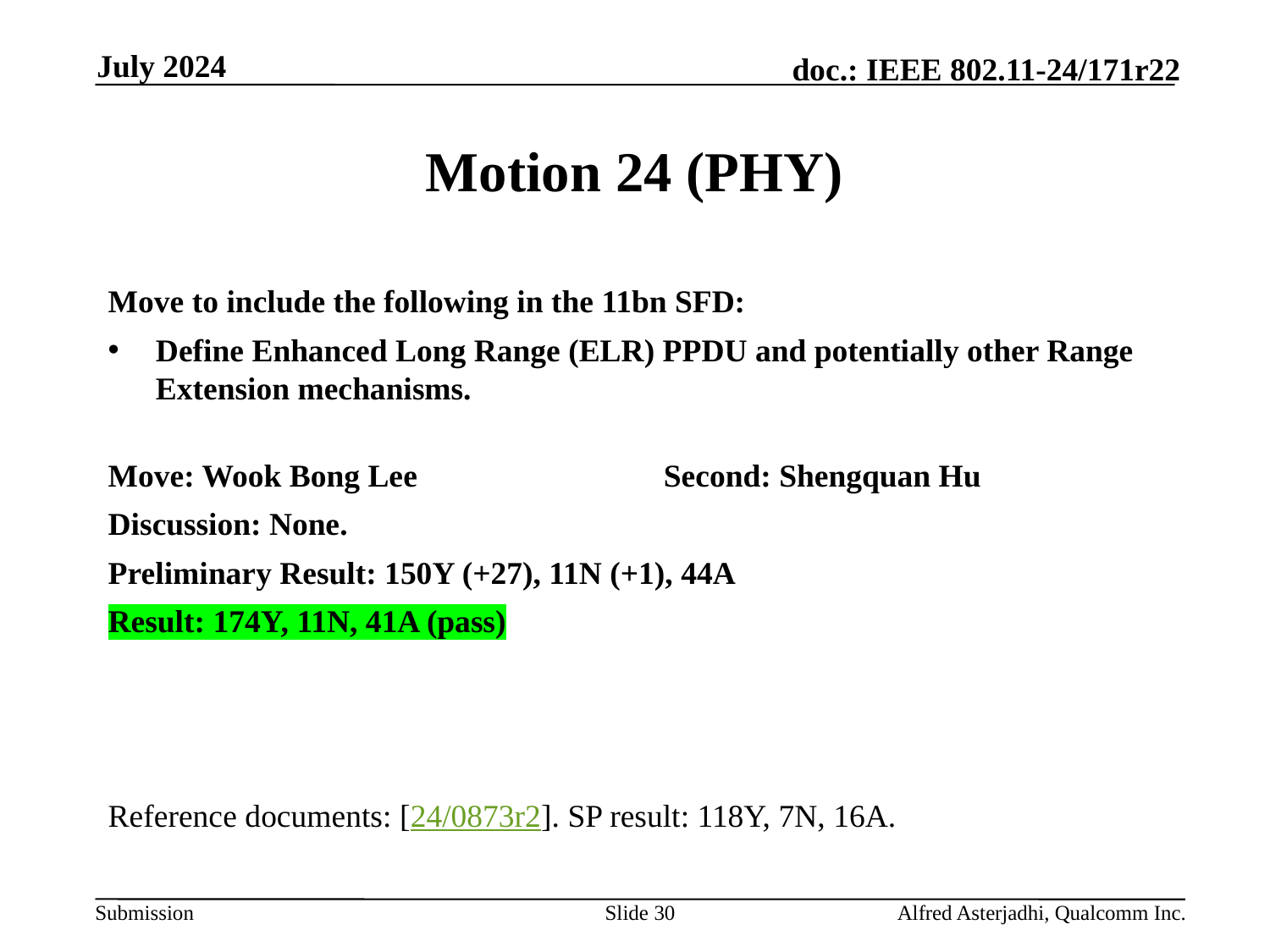

July 2024
# Motion 24 (PHY)
Move to include the following in the 11bn SFD:
Define Enhanced Long Range (ELR) PPDU and potentially other Range Extension mechanisms.
Move: Wook Bong Lee		Second: Shengquan Hu
Discussion: None.
Preliminary Result: 150Y (+27), 11N (+1), 44A
Result: 174Y, 11N, 41A (pass)

Reference documents: [24/0873r2]. SP result: 118Y, 7N, 16A.

Slide 30
Alfred Asterjadhi, Qualcomm Inc.